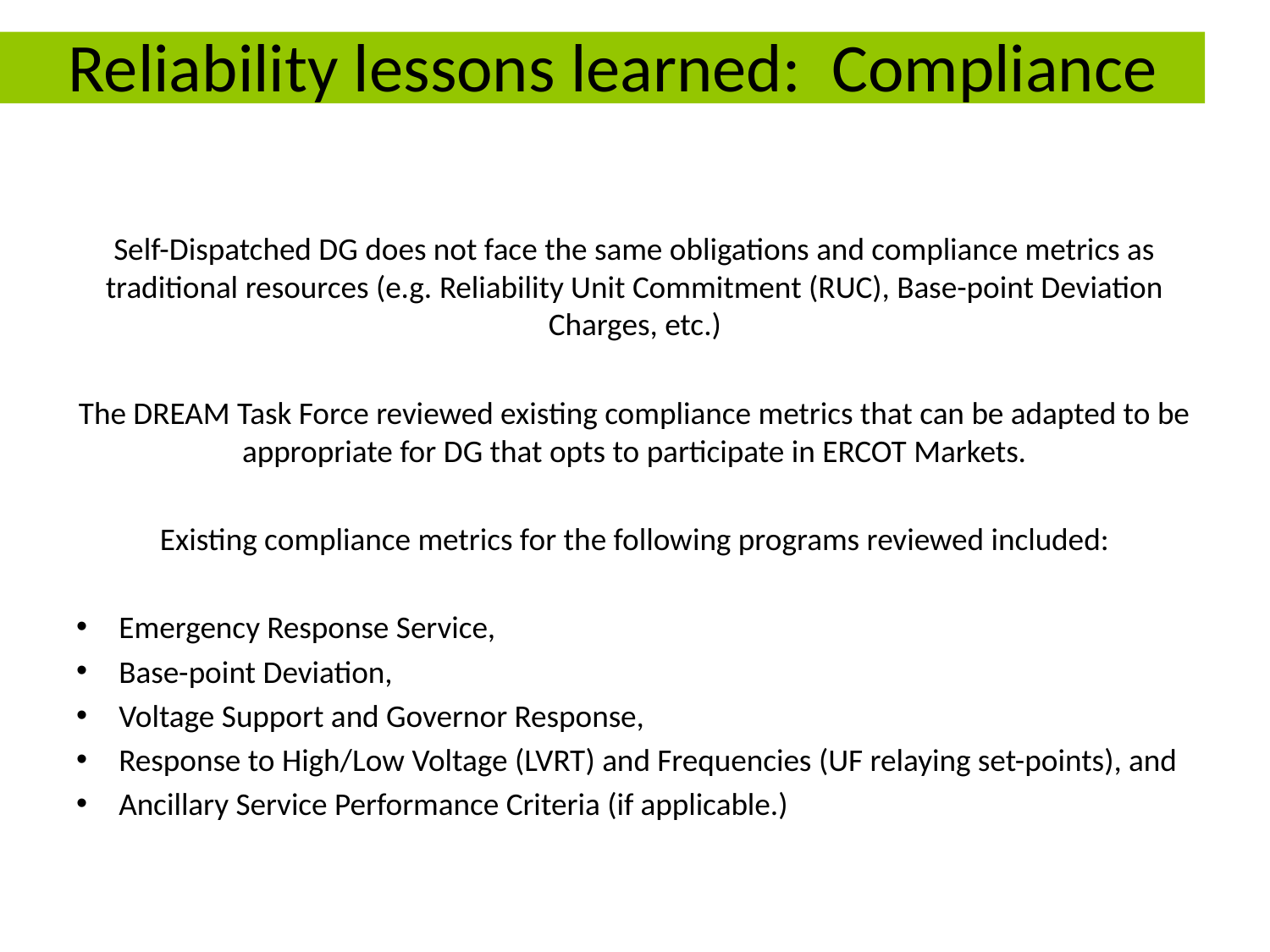

# Reliability lessons learned:  Compliance
Self-Dispatched DG does not face the same obligations and compliance metrics as traditional resources (e.g. Reliability Unit Commitment (RUC), Base-point Deviation Charges, etc.)

The DREAM Task Force reviewed existing compliance metrics that can be adapted to be appropriate for DG that opts to participate in ERCOT Markets.

Existing compliance metrics for the following programs reviewed included:

Emergency Response Service,
Base-point Deviation,
Voltage Support and Governor Response,
Response to High/Low Voltage (LVRT) and Frequencies (UF relaying set-points), and
Ancillary Service Performance Criteria (if applicable.)